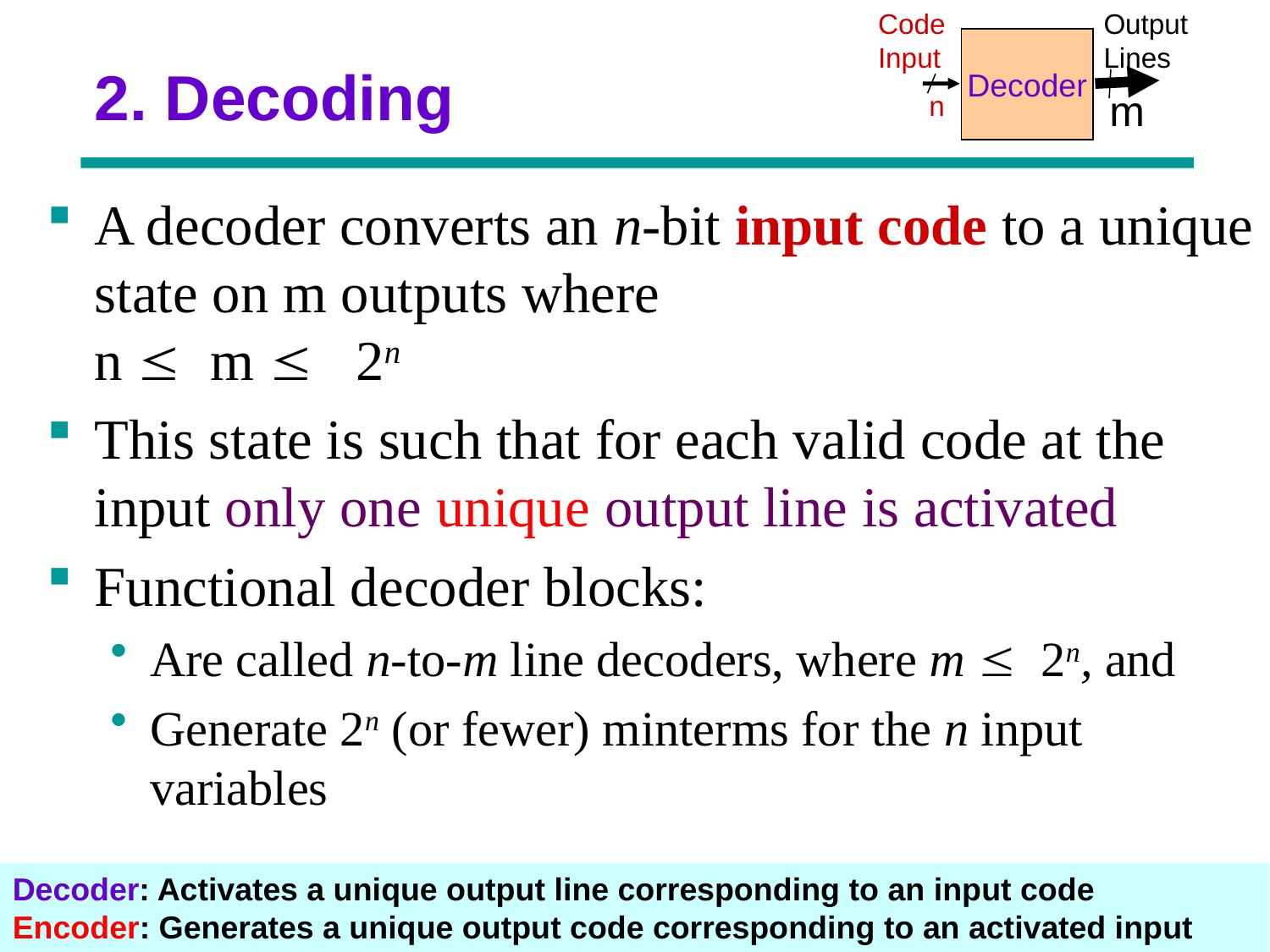

Code
Input
Output
Lines
# 2. Decoding
Decoder

m

n

A decoder converts an n-bit input code to a unique state on m outputs where
n ≤ m ≤  2n
This state is such that for each valid code at the input only one unique output line is activated
Functional decoder blocks:
Are called n-to-m line decoders, where m ≤ 2n, and
Generate 2n (or fewer) minterms for the n input variables
Decoder: Activates a unique output line corresponding to an input code
Encoder: Generates a unique output code corresponding to an activated input line
Chapter 3 - Part 1        45